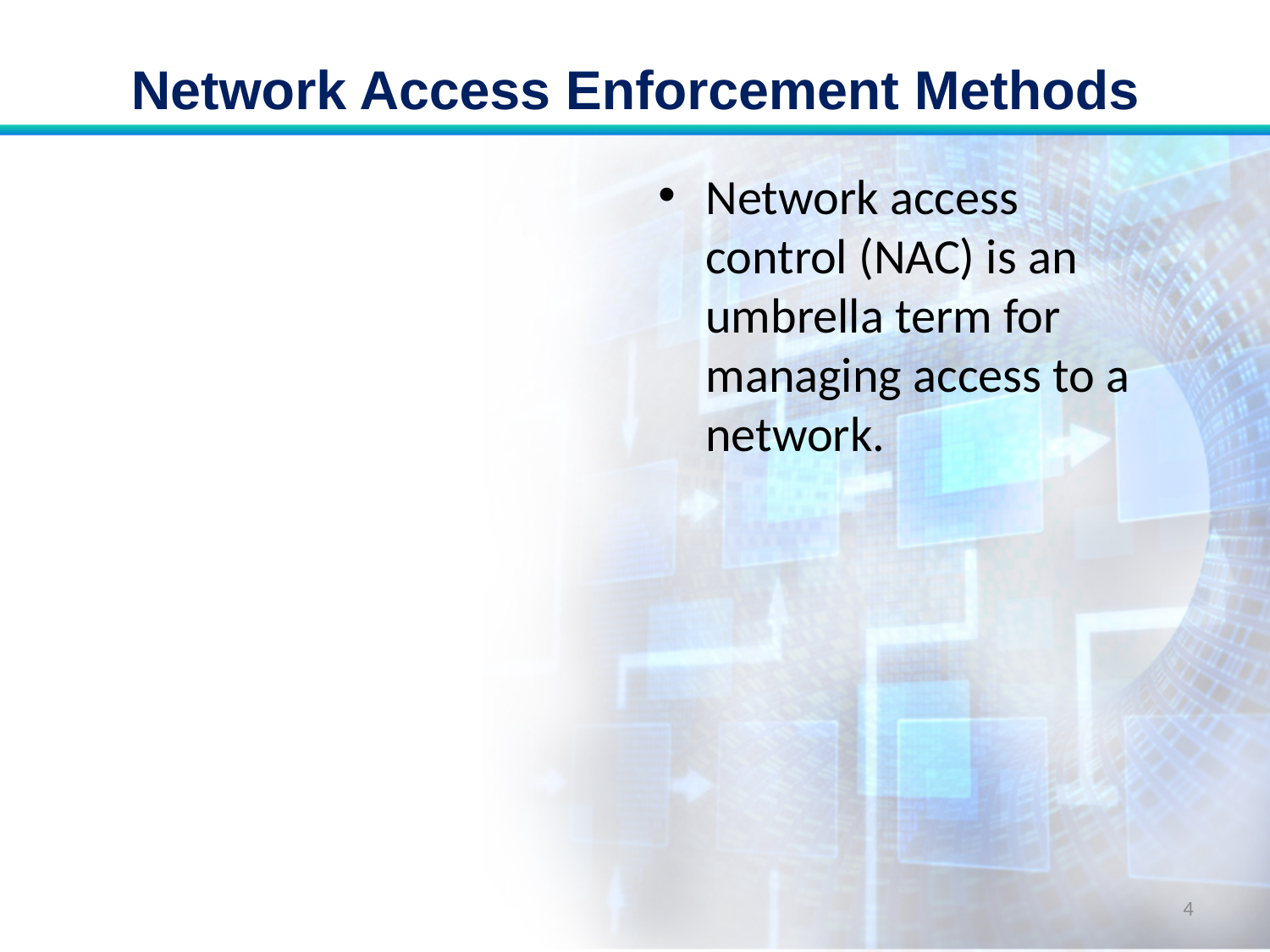

# Network Access Enforcement Methods
Network access control (NAC) is an umbrella term for managing access to a network.
4